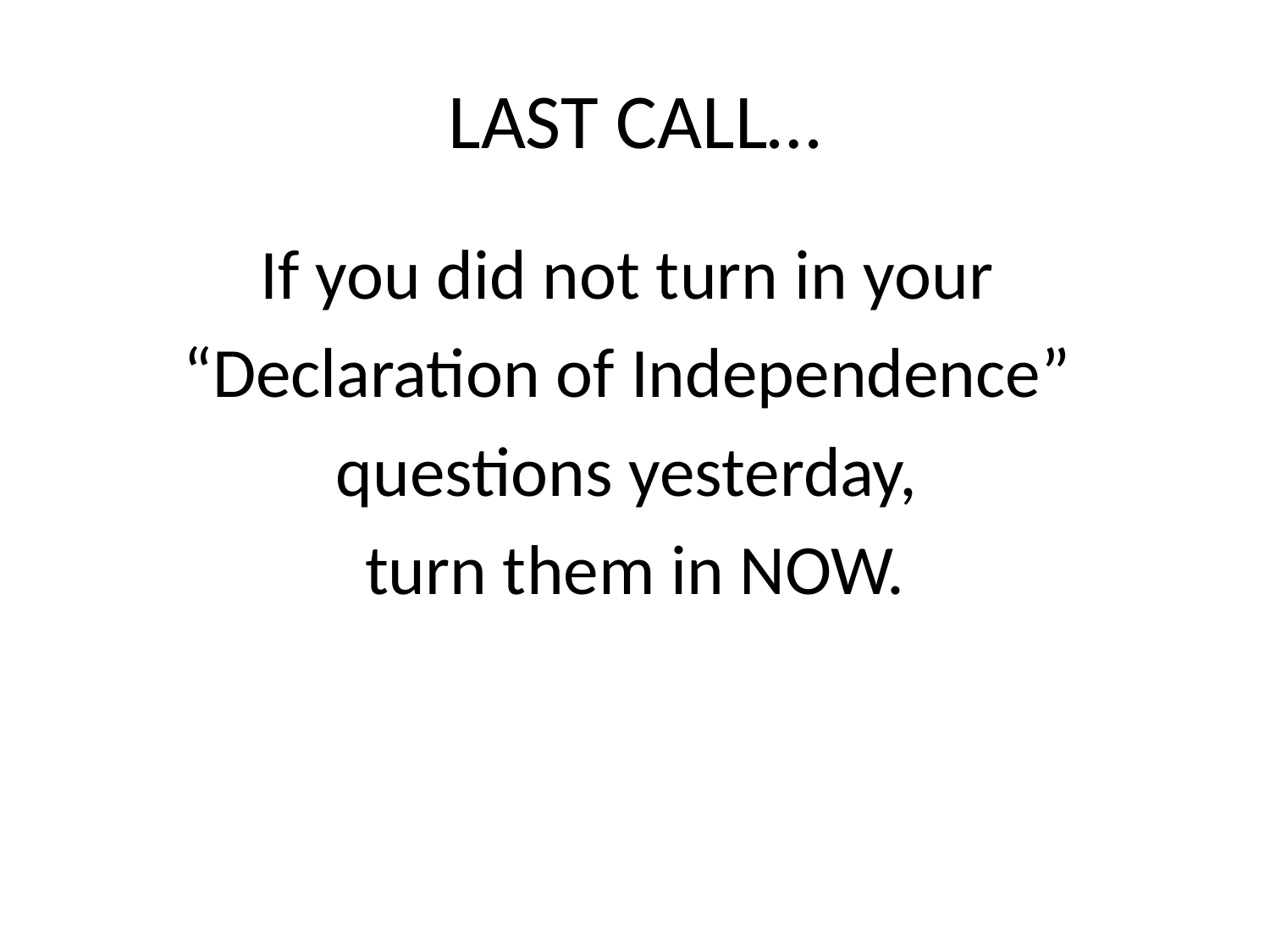

# LAST CALL…
If you did not turn in your
“Declaration of Independence”
questions yesterday,
turn them in NOW.